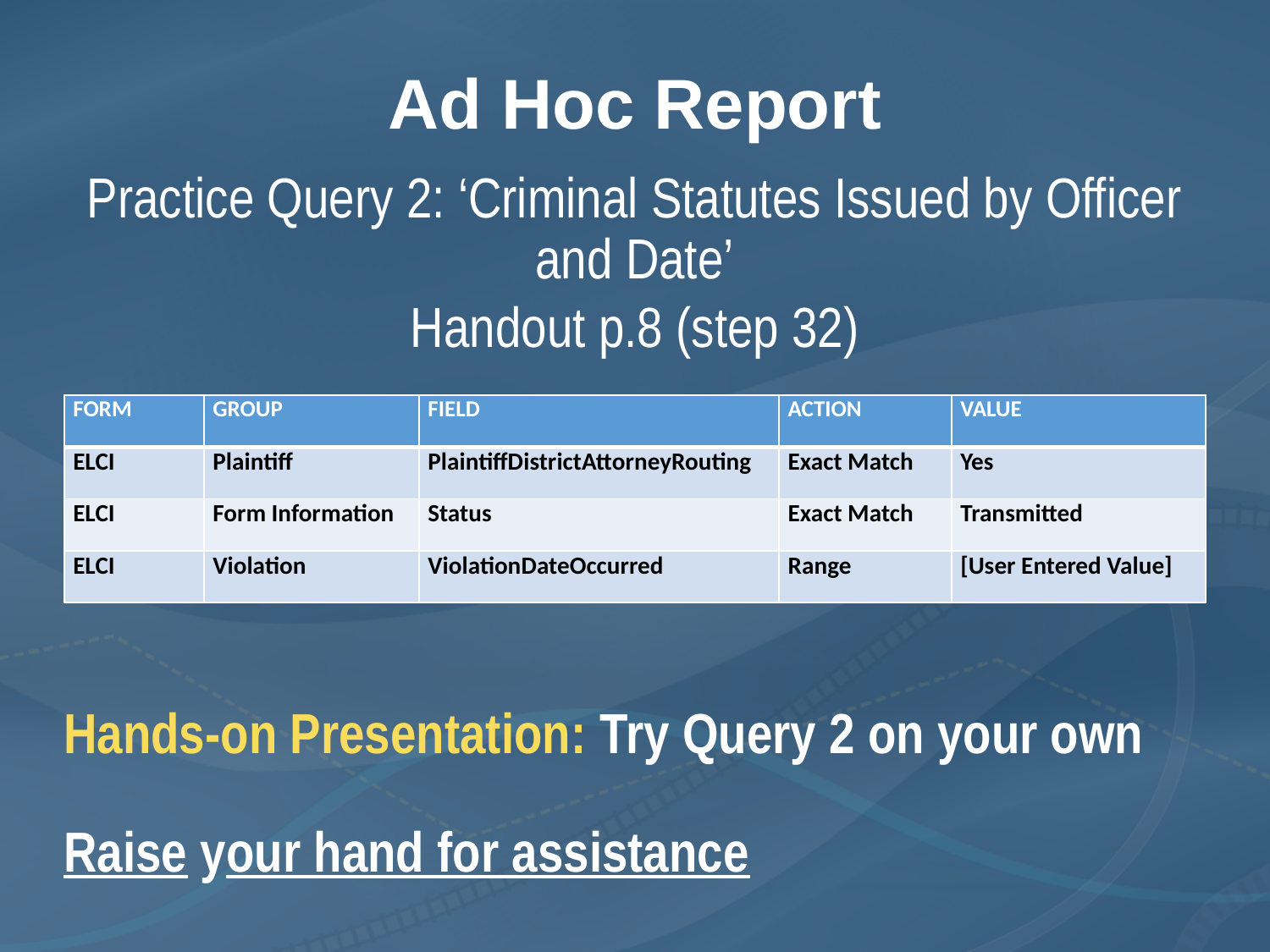

# Ad Hoc Report

Practice Query 2: ‘Criminal Statutes Issued by Officer and Date’
Handout p.8 (step 32)
| FORM | GROUP | FIELD | ACTION | VALUE |
| --- | --- | --- | --- | --- |
| ELCI | Plaintiff | PlaintiffDistrictAttorneyRouting | Exact Match | Yes |
| ELCI | Form Information | Status | Exact Match | Transmitted |
| ELCI | Violation | ViolationDateOccurred | Range | [User Entered Value] |
Hands-on Presentation: Try Query 2 on your own

Raise your hand for assistance